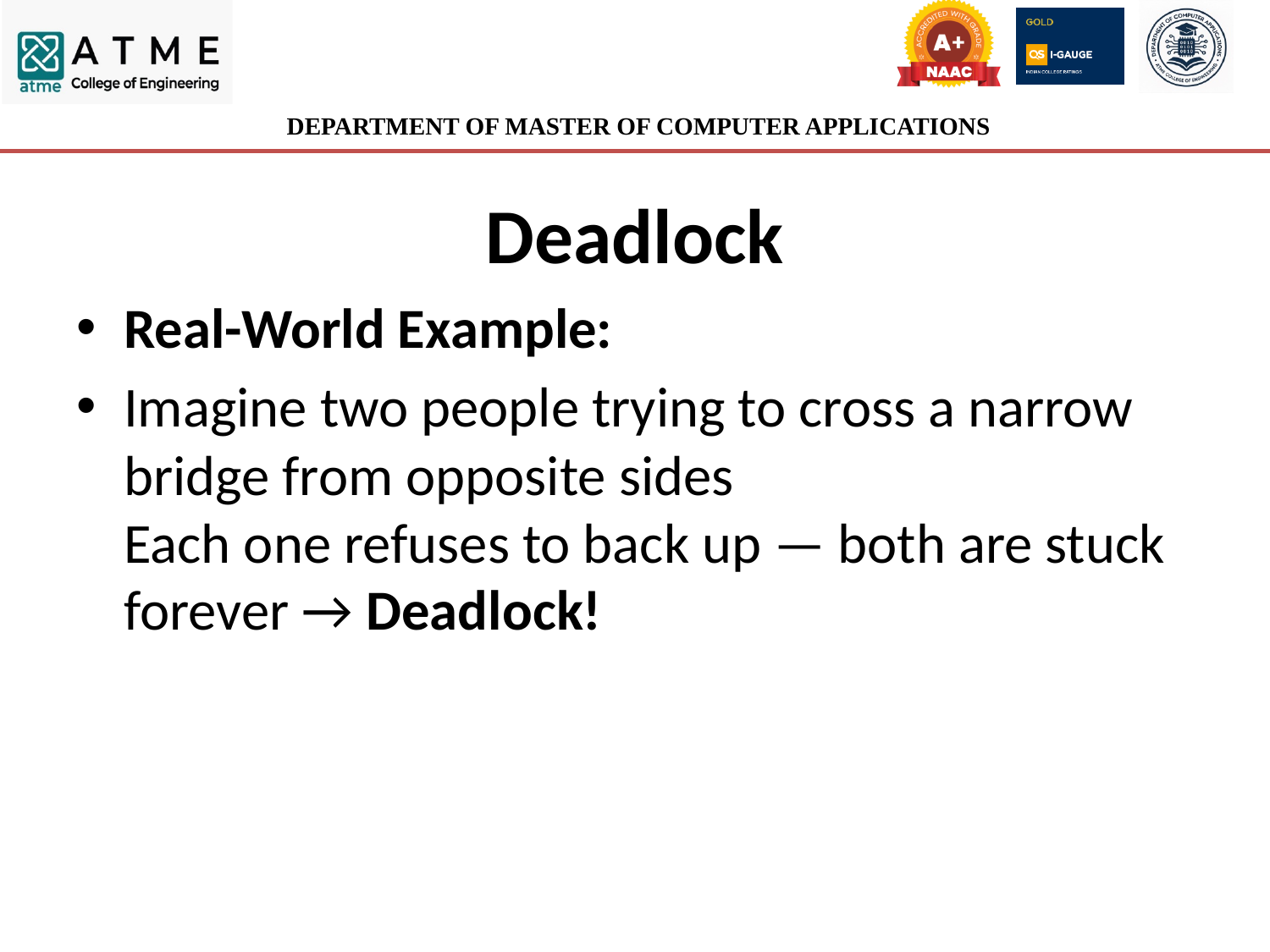

# Deadlock
Real-World Example:
Imagine two people trying to cross a narrow bridge from opposite sides
Each one refuses to back up — both are stuck forever → Deadlock!